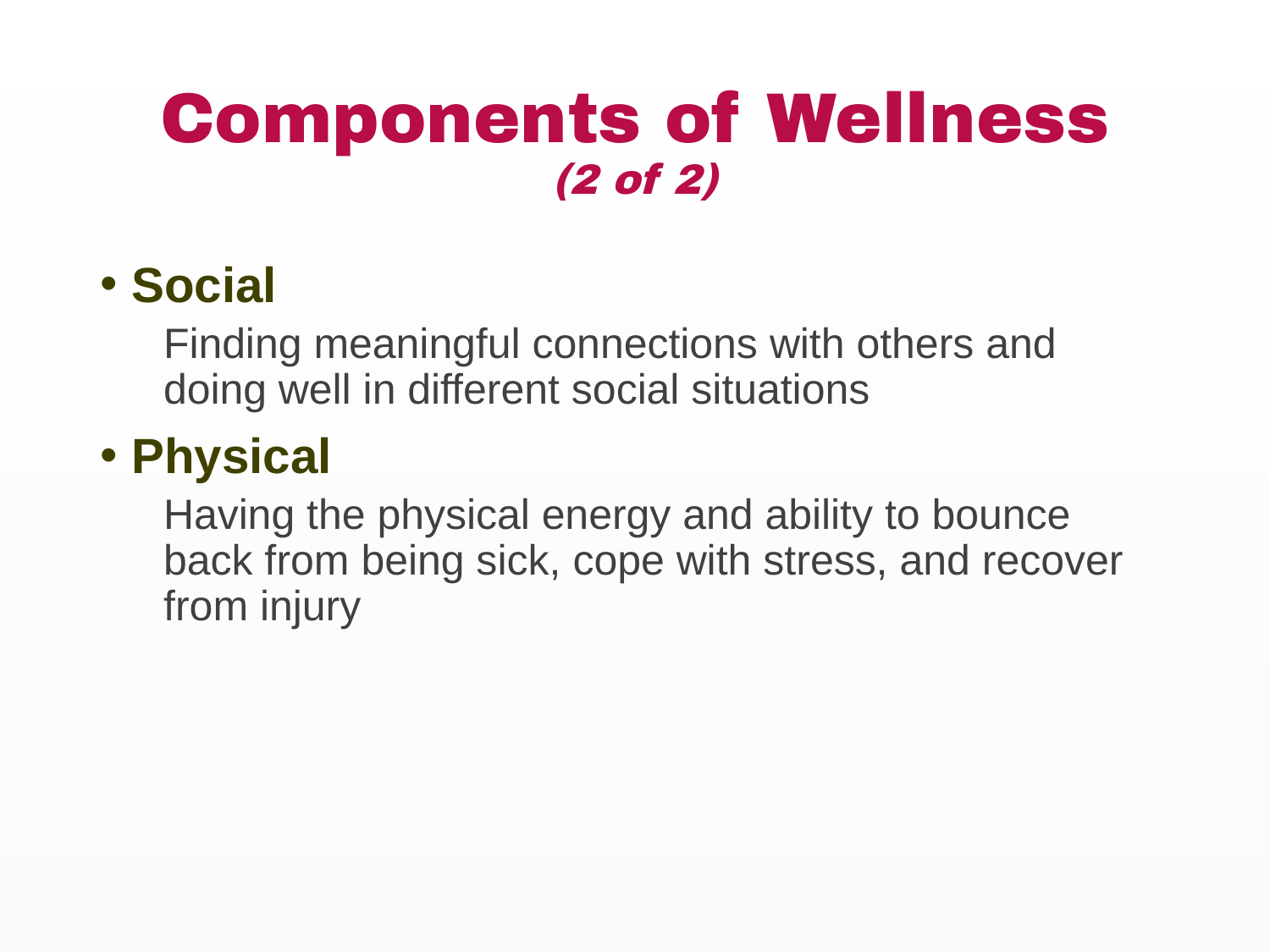

# Components of Wellness (2 of 2)
Social
Finding meaningful connections with others and doing well in different social situations
Physical
Having the physical energy and ability to bounce back from being sick, cope with stress, and recover from injury